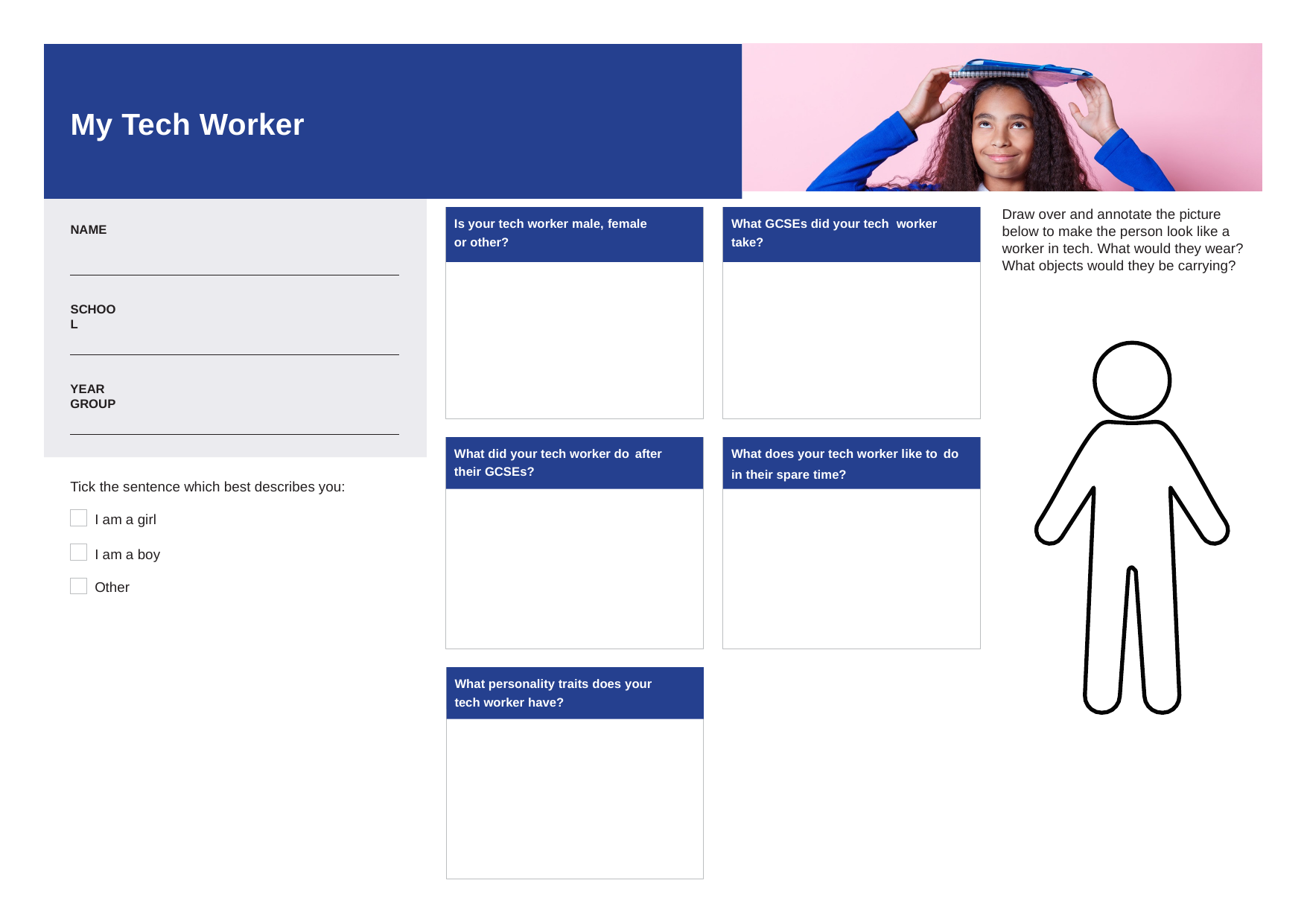

# My Tech Worker

Draw over and annotate the picture  below to make the person look like a  worker in tech. What would they wear?  What objects would they be carrying?

Is your tech worker male, female  or other?
What GCSEs did your tech  worker  take?
NAME

SCHOOL

YEAR GROUP

What did your tech worker do  after  their GCSEs?
What does your tech worker like to  do  in their spare time?
Tick the sentence which best describes you:
I am a girl

I am a boy

Other

What personality traits does your   tech worker have?